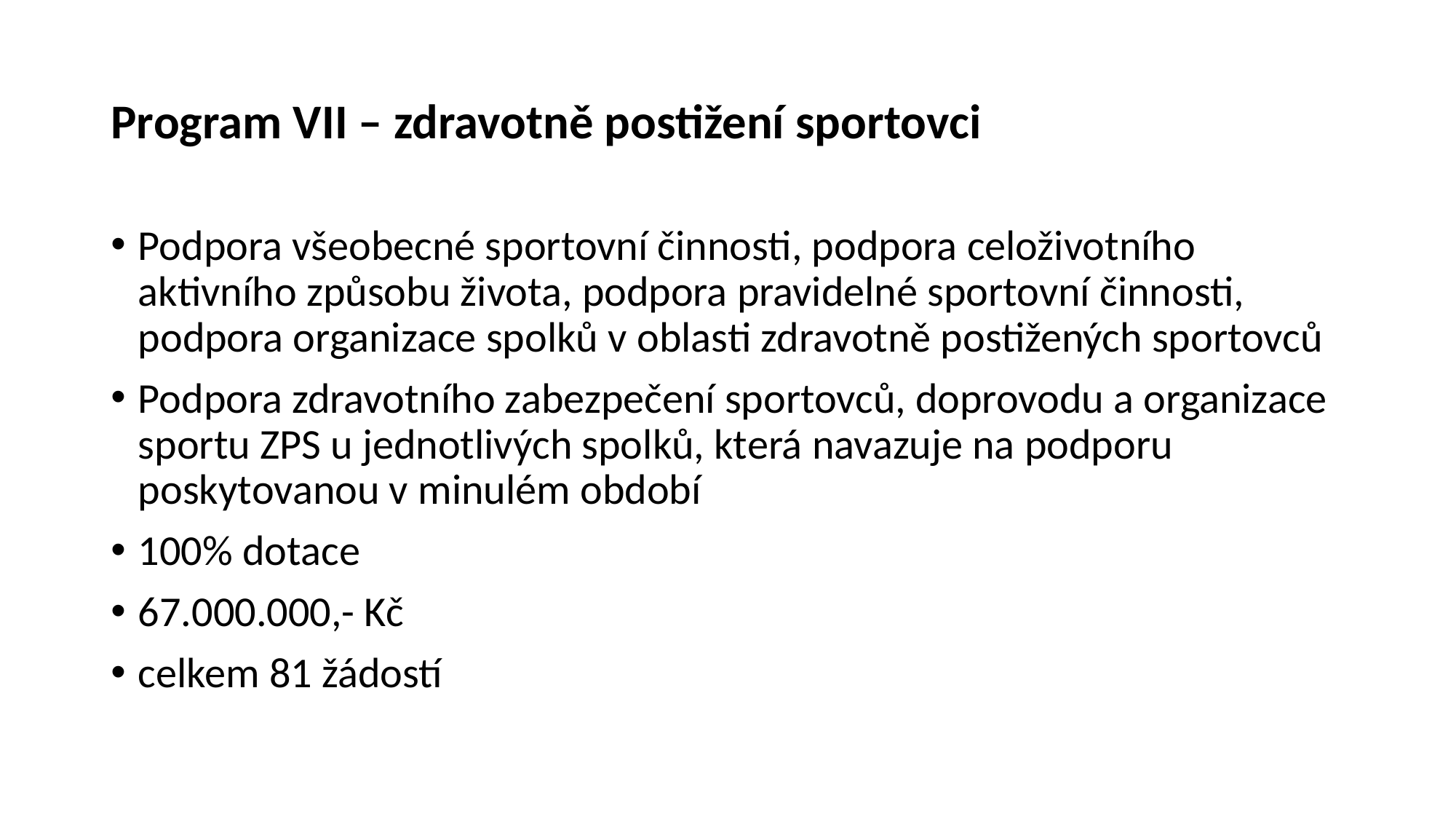

# Program VII – zdravotně postižení sportovci
Podpora všeobecné sportovní činnosti, podpora celoživotního aktivního způsobu života, podpora pravidelné sportovní činnosti, podpora organizace spolků v oblasti zdravotně postižených sportovců
Podpora zdravotního zabezpečení sportovců, doprovodu a organizace sportu ZPS u jednotlivých spolků, která navazuje na podporu poskytovanou v minulém období
100% dotace
67.000.000,- Kč
celkem 81 žádostí